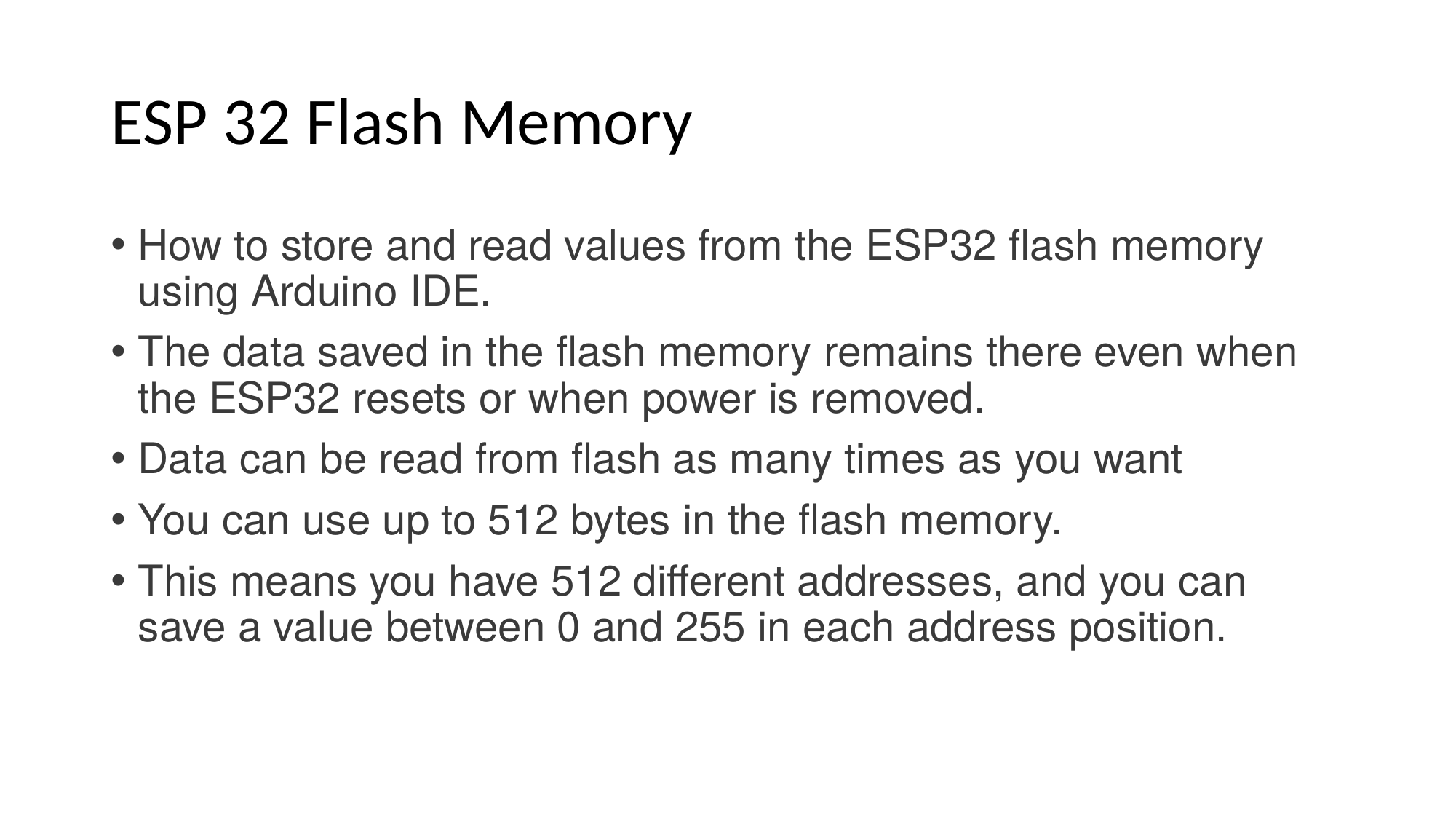

# ESP 32 Flash Memory
How to store and read values from the ESP32 flash memory using Arduino IDE.
The data saved in the flash memory remains there even when the ESP32 resets or when power is removed.
Data can be read from flash as many times as you want
You can use up to 512 bytes in the flash memory.
This means you have 512 different addresses, and you can save a value between 0 and 255 in each address position.